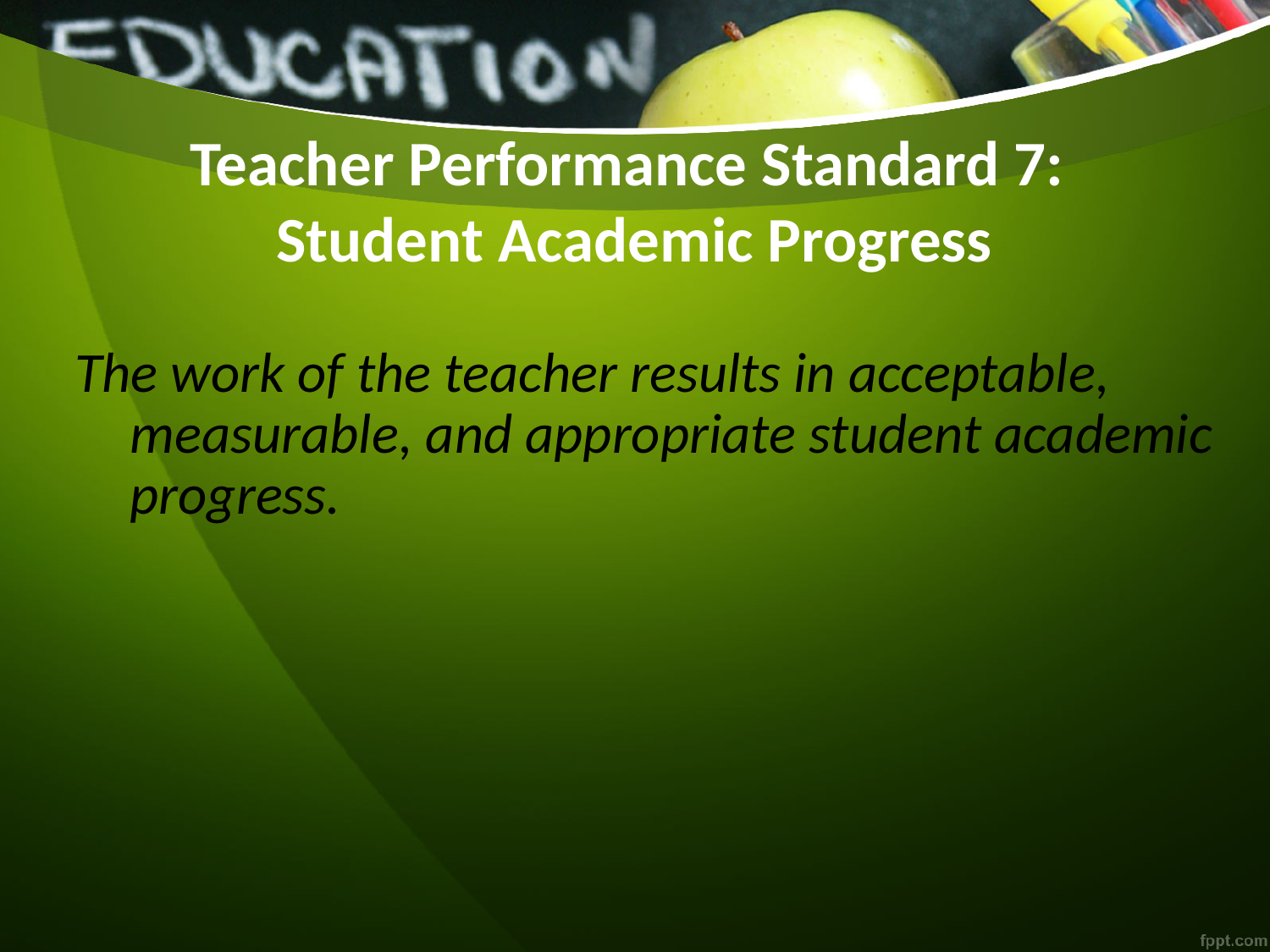

Teacher Performance Standard 7:  Student Academic Progress

The work of the teacher results in acceptable, measurable, and appropriate student academic progress.